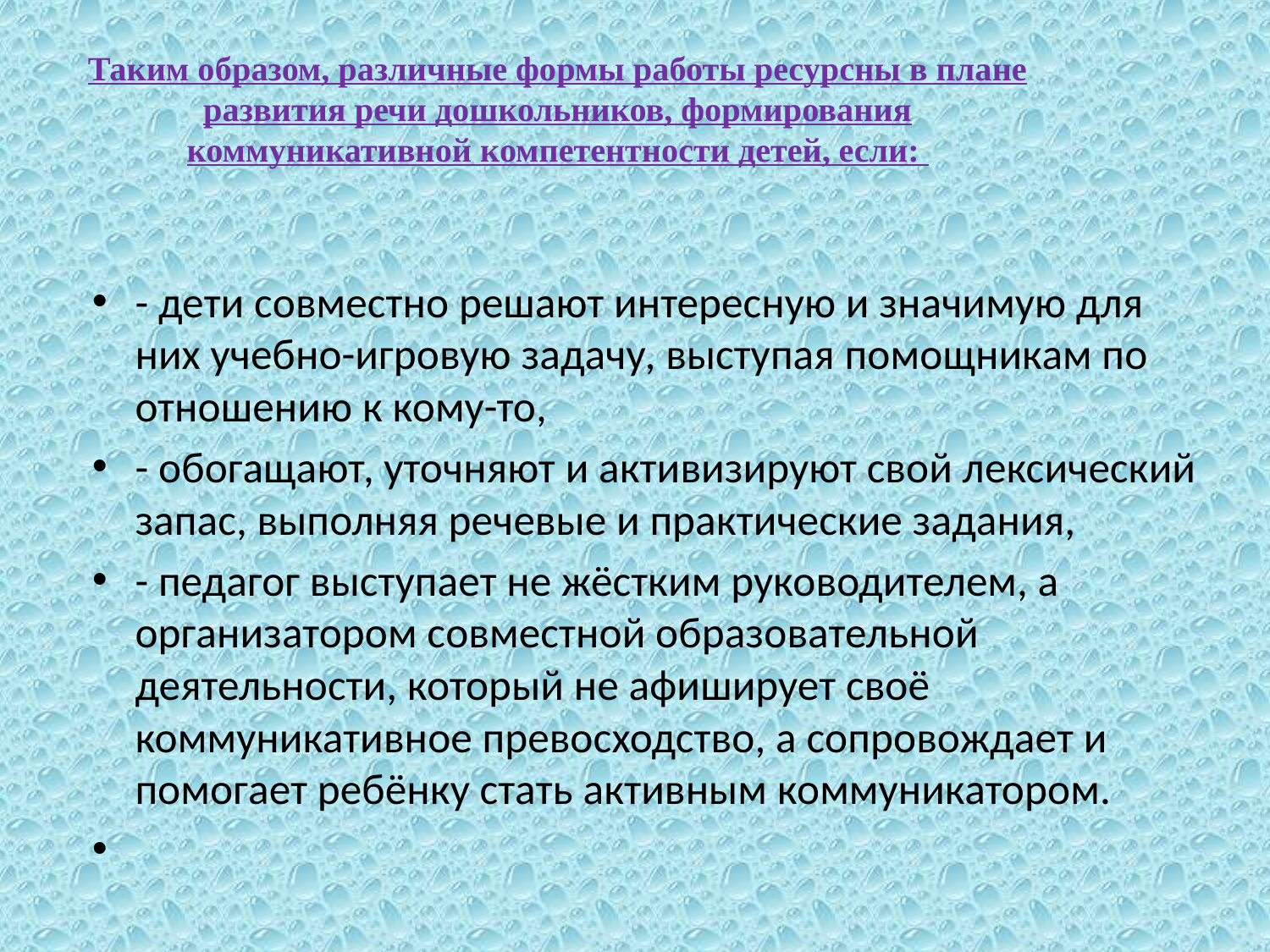

# Таким образом, различные формы работы ресурсны в плане развития речи дошкольников, формирования коммуникативной компетентности детей, если:
- дети совместно решают интересную и значимую для них учебно-игровую задачу, выступая помощникам по отношению к кому-то,
- обогащают, уточняют и активизируют свой лексический запас, выполняя речевые и практические задания,
- педагог выступает не жёстким руководителем, а организатором совместной образовательной деятельности, который не афиширует своё коммуникативное превосходство, а сопровождает и помогает ребёнку стать активным коммуникатором.